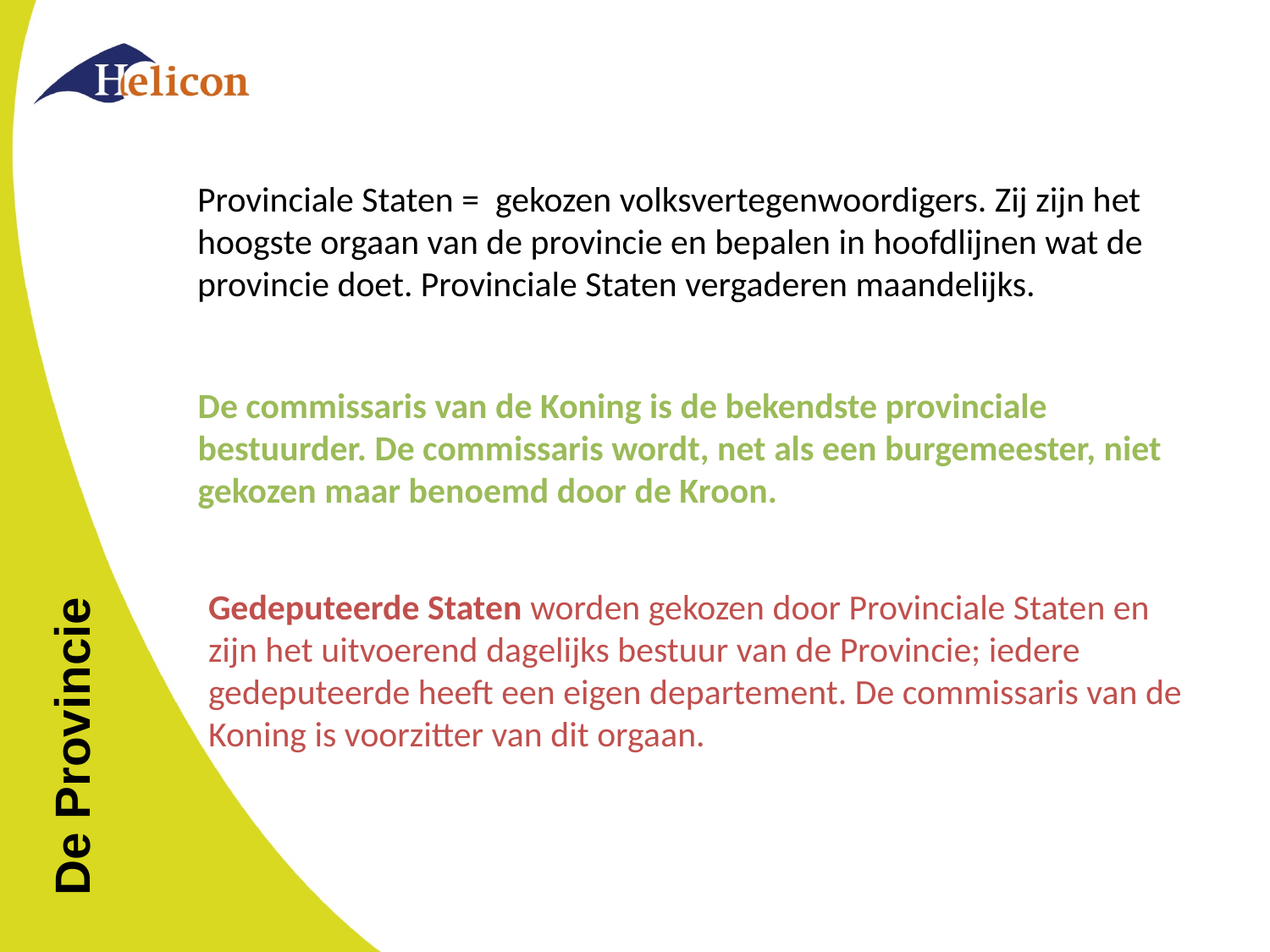

Provinciale Staten =  gekozen volksvertegenwoordigers. Zij zijn het hoogste orgaan van de provincie en bepalen in hoofdlijnen wat de provincie doet. Provinciale Staten vergaderen maandelijks.

De commissaris van de Koning is de bekendste provinciale bestuurder. De commissaris wordt, net als een burgemeester, niet gekozen maar benoemd door de Kroon.
# De Provincie
Gedeputeerde Staten worden gekozen door Provinciale Staten en zijn het uitvoerend dagelijks bestuur van de Provincie; iedere gedeputeerde heeft een eigen departement. De commissaris van de Koning is voorzitter van dit orgaan.